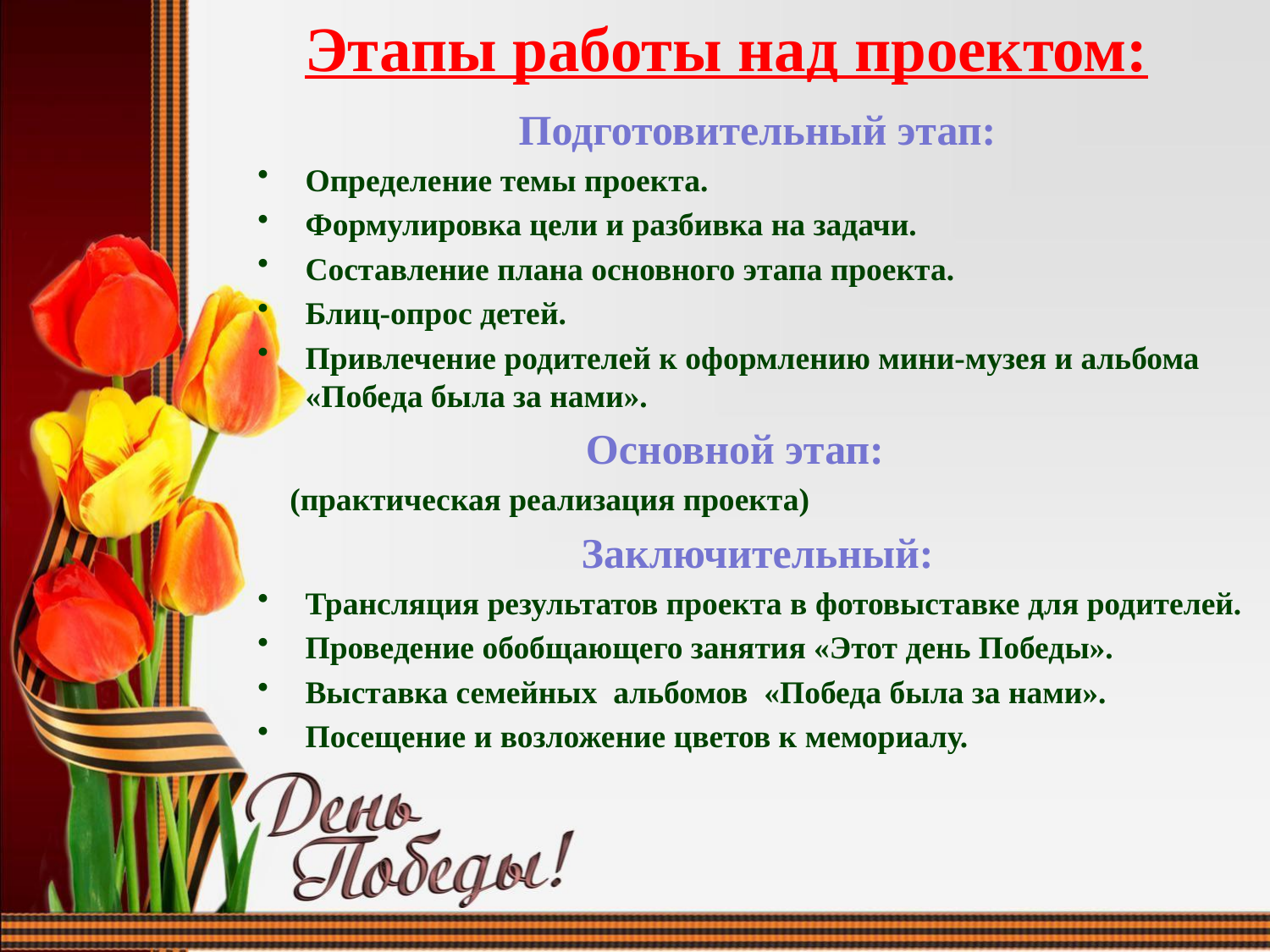

# Этапы работы над проектом:
Подготовительный этап:
Определение темы проекта.
Формулировка цели и разбивка на задачи.
Составление плана основного этапа проекта.
Блиц-опрос детей.
Привлечение родителей к оформлению мини-музея и альбома «Победа была за нами».
                               Основной этап:
    (практическая реализация проекта)
Заключительный:
Трансляция результатов проекта в фотовыставке для родителей.
Проведение обобщающего занятия «Этот день Победы».
Выставка семейных  альбомов  «Победа была за нами».
Посещение и возложение цветов к мемориалу.